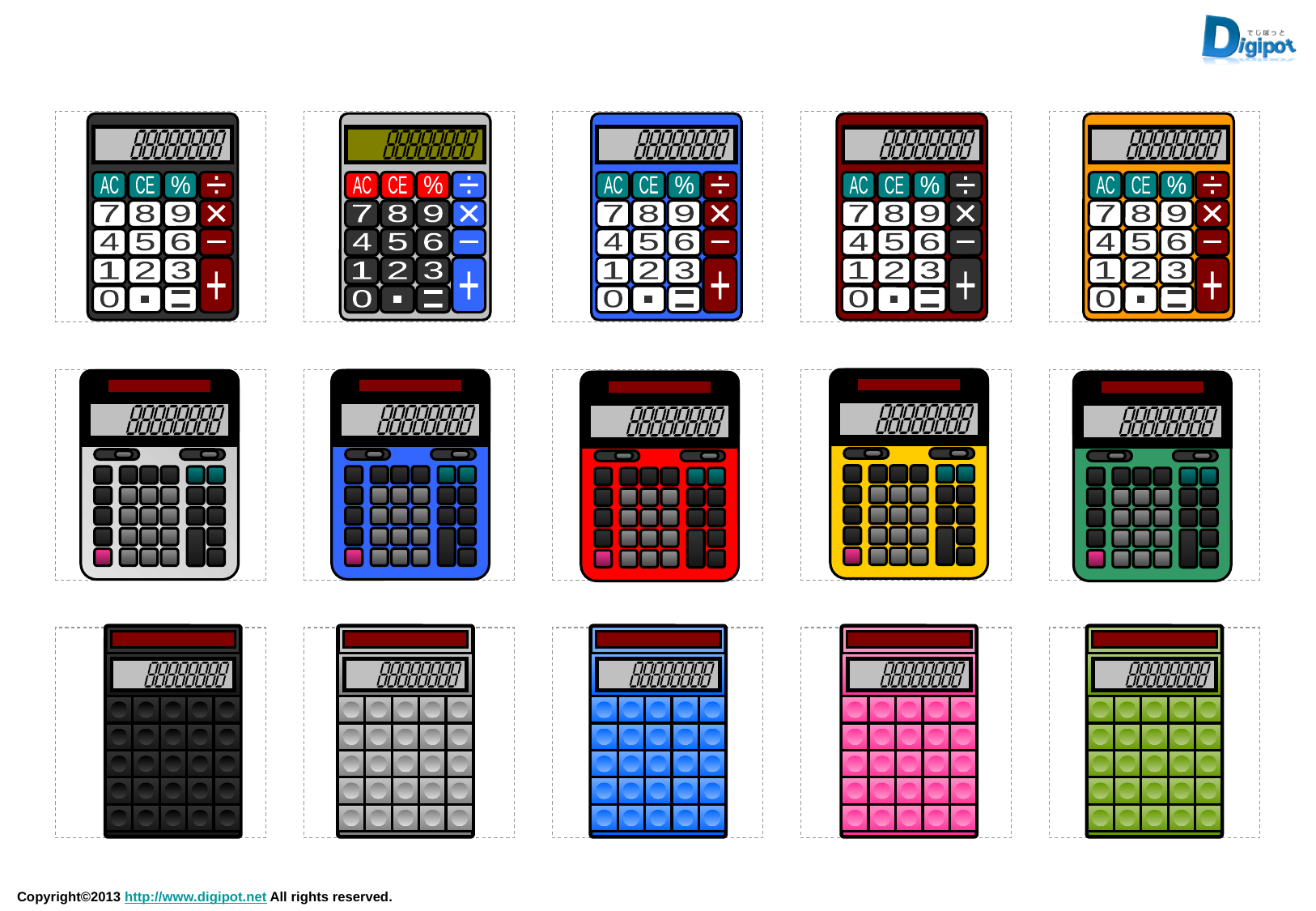

AC
CE
%
÷

7
8
9
×

4
5
6
-

1
2
3
+

0
=
.

AC
CE
%
÷

7
8
9
×

4
5
6
-

1
2
3
+

0
=
.

AC
CE
%
÷

7
8
9
×

4
5
6
-

1
2
3
+

0
=
.

AC
CE
%
÷

7
8
9
×

4
5
6
-

1
2
3
+

0
=
.

AC
CE
%
÷

7
8
9
×

4
5
6
-

1
2
3
+

0
=
.